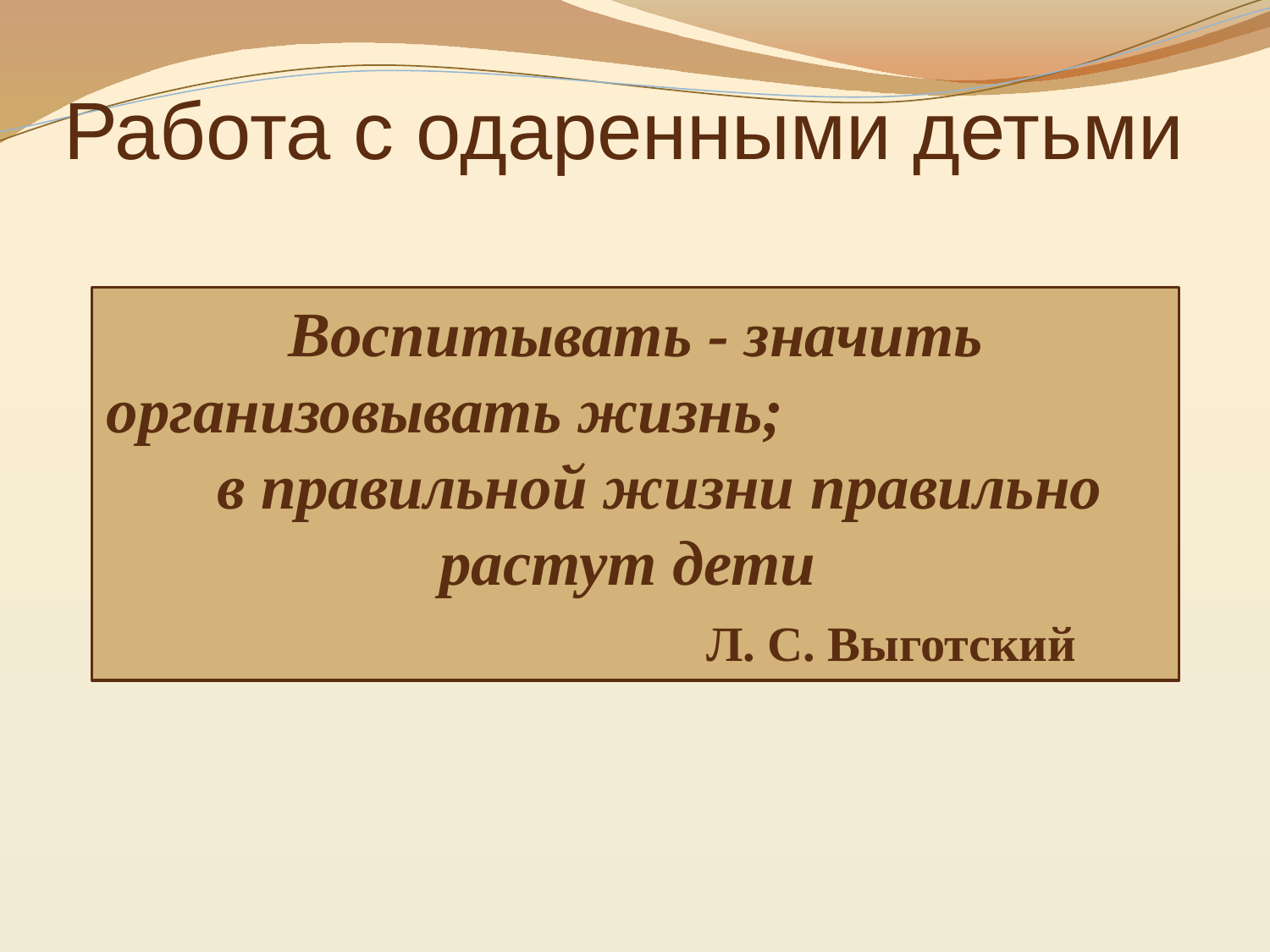

Работа с одаренными детьми
Воспитывать - значить организовывать жизнь;                            в правильной жизни правильно растут дети
                              Л. С. Выготский